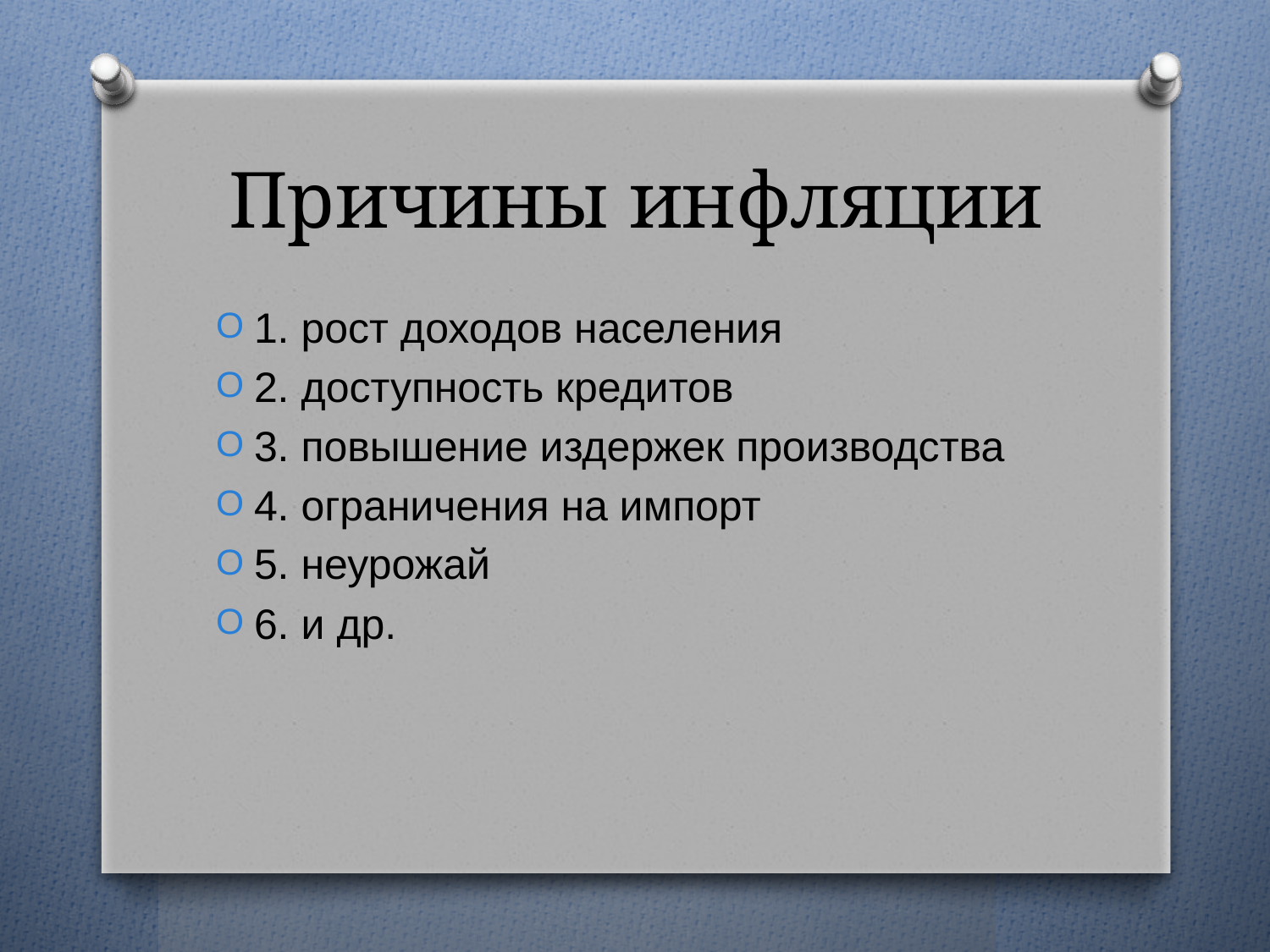

# Причины инфляции
1. рост доходов населения
2. доступность кредитов
3. повышение издержек производства
4. ограничения на импорт
5. неурожай
6. и др.